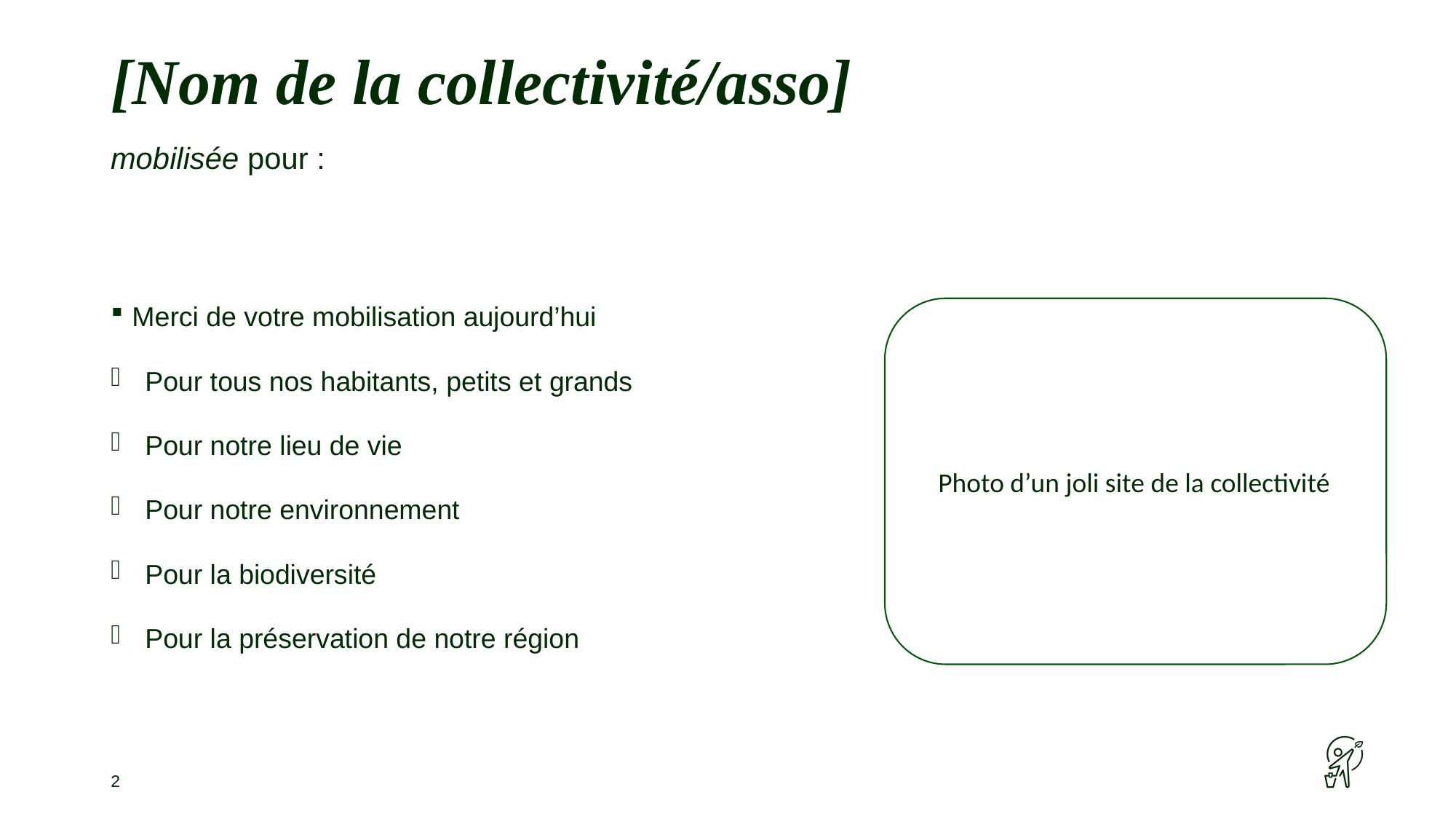

# [Nom de la collectivité/asso]
mobilisée pour :
Merci de votre mobilisation aujourd’hui
Pour tous nos habitants, petits et grands
Pour notre lieu de vie
Pour notre environnement
Pour la biodiversité
Pour la préservation de notre région

    Photo d’un joli site de la collectivité
2